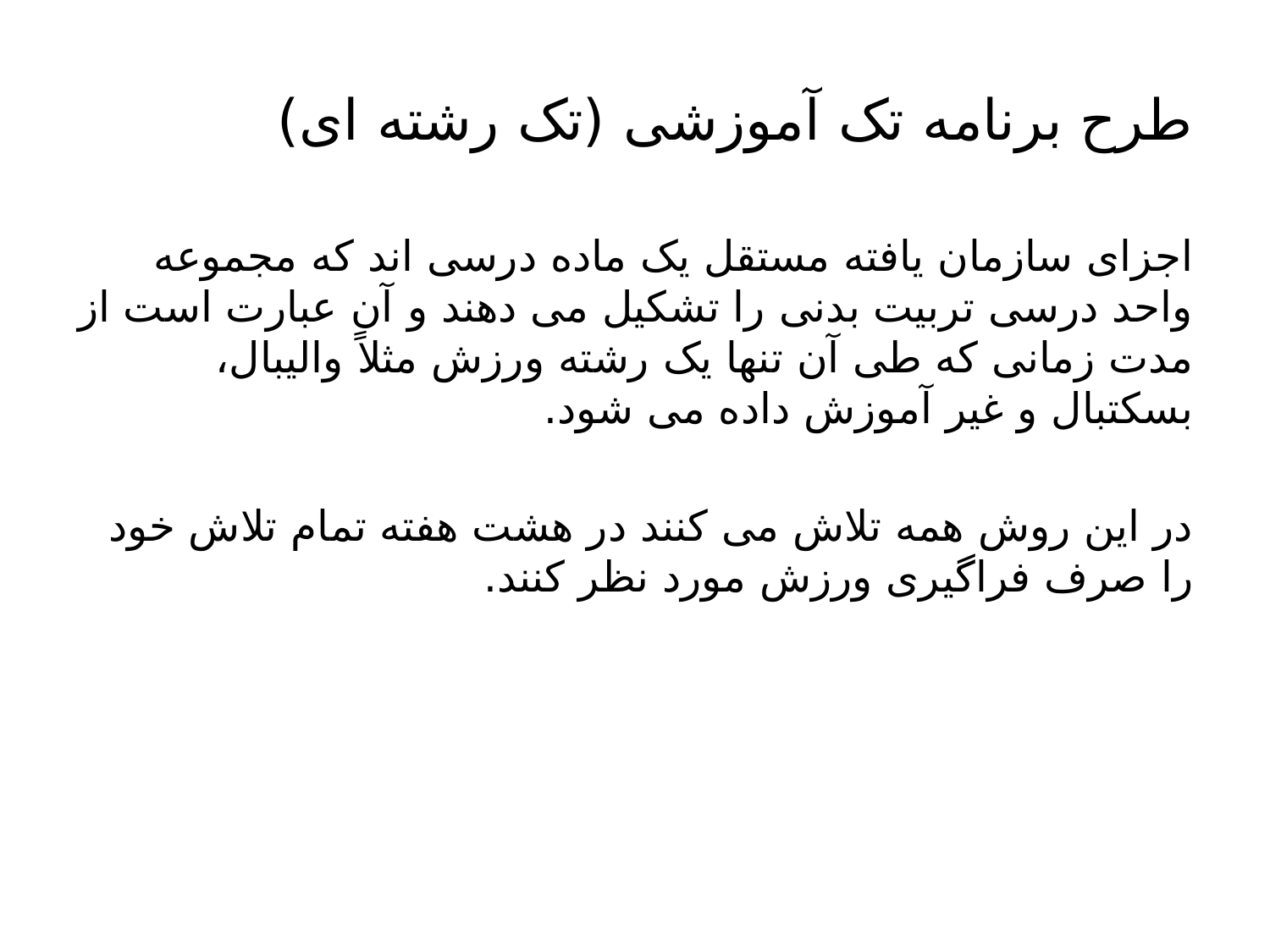

# طرح برنامه تک آموزشی (تک رشته ای)
اجزای سازمان یافته مستقل یک ماده درسی اند که مجموعه واحد درسی تربیت بدنی را تشکیل می دهند و آن عبارت است از مدت زمانی که طی آن تنها یک رشته ورزش مثلاً والیبال، بسکتبال و غیر آموزش داده می شود.

در این روش همه تلاش می کنند در هشت هفته تمام تلاش خود را صرف فراگیری ورزش مورد نظر کنند.